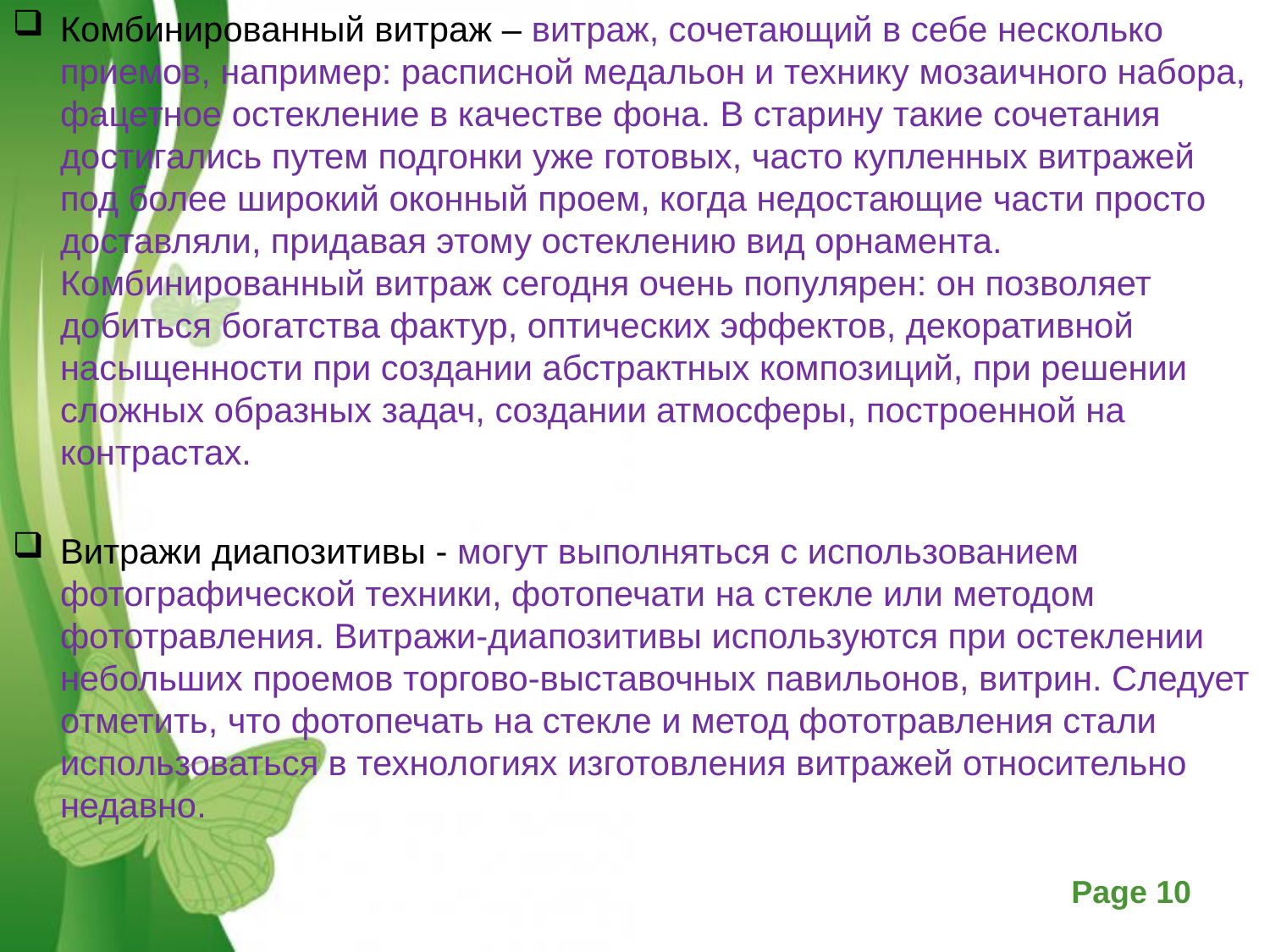

Комбинированный витраж – витраж, сочетающий в себе несколько приемов, например: расписной медальон и технику мозаичного набора, фацетное остекление в качестве фона. В старину такие сочетания достигались путем подгонки уже готовых, часто купленных витражей под более широкий оконный проем, когда недостающие части просто доставляли, придавая этому остеклению вид орнамента. Комбинированный витраж сегодня очень популярен: он позволяет добиться богатства фактур, оптических эффектов, декоративной насыщенности при создании абстрактных композиций, при решении сложных образных задач, создании атмосферы, построенной на контрастах.

Витражи диапозитивы - могут выполняться с использованием фотографической техники, фотопечати на стекле или методом фототравления. Витражи-диапозитивы используются при остеклении небольших проемов торгово-выставочных павильонов, витрин. Следует отметить, что фотопечать на стекле и метод фототравления стали использоваться в технологиях изготовления витражей относительно недавно.

#